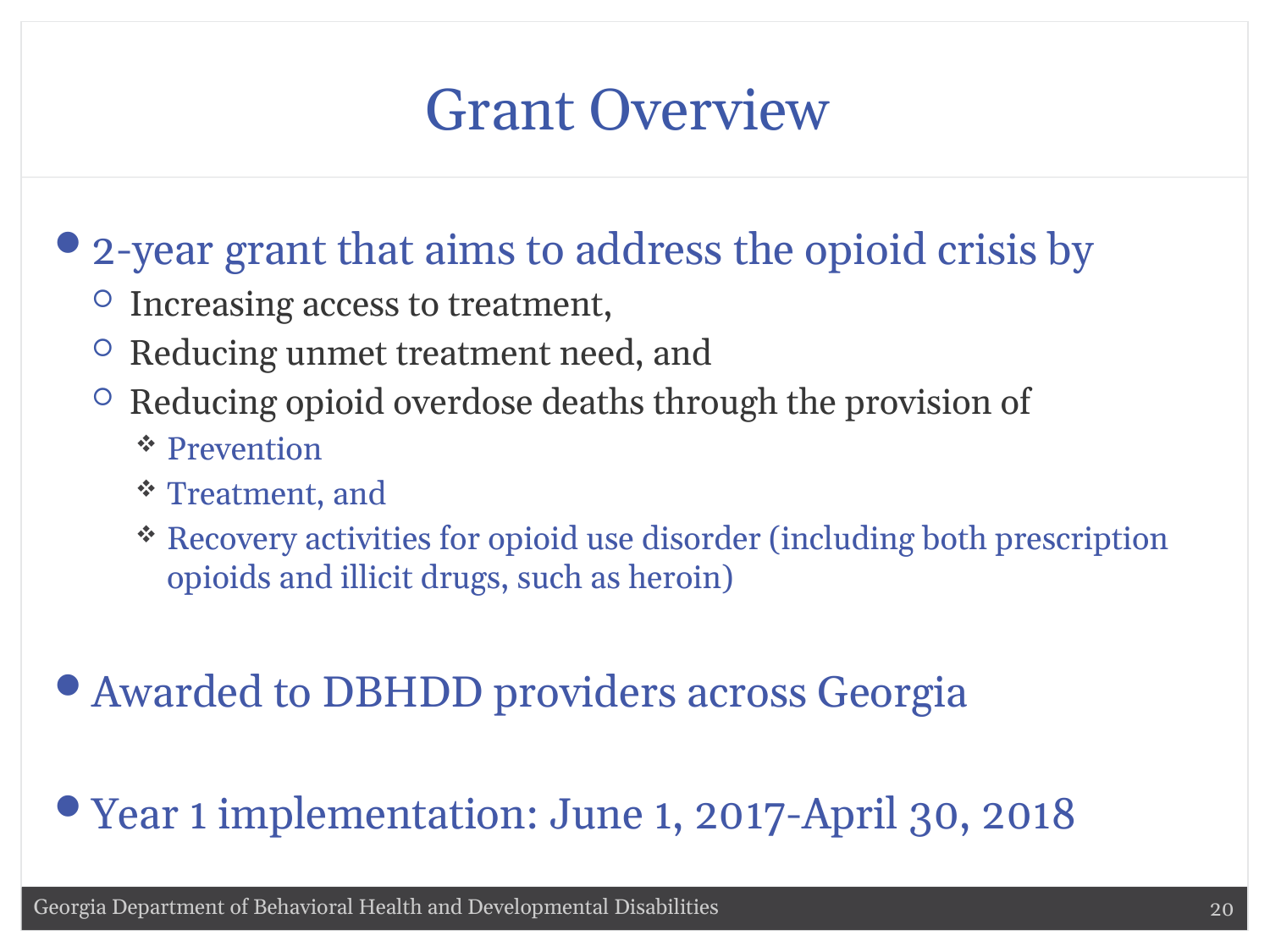

# Grant Overview
2-year grant that aims to address the opioid crisis by
Increasing access to treatment,
Reducing unmet treatment need, and
Reducing opioid overdose deaths through the provision of
Prevention
Treatment, and
Recovery activities for opioid use disorder (including both prescription opioids and illicit drugs, such as heroin)

Awarded to DBHDD providers across Georgia

Year 1 implementation: June 1, 2017-April 30, 2018